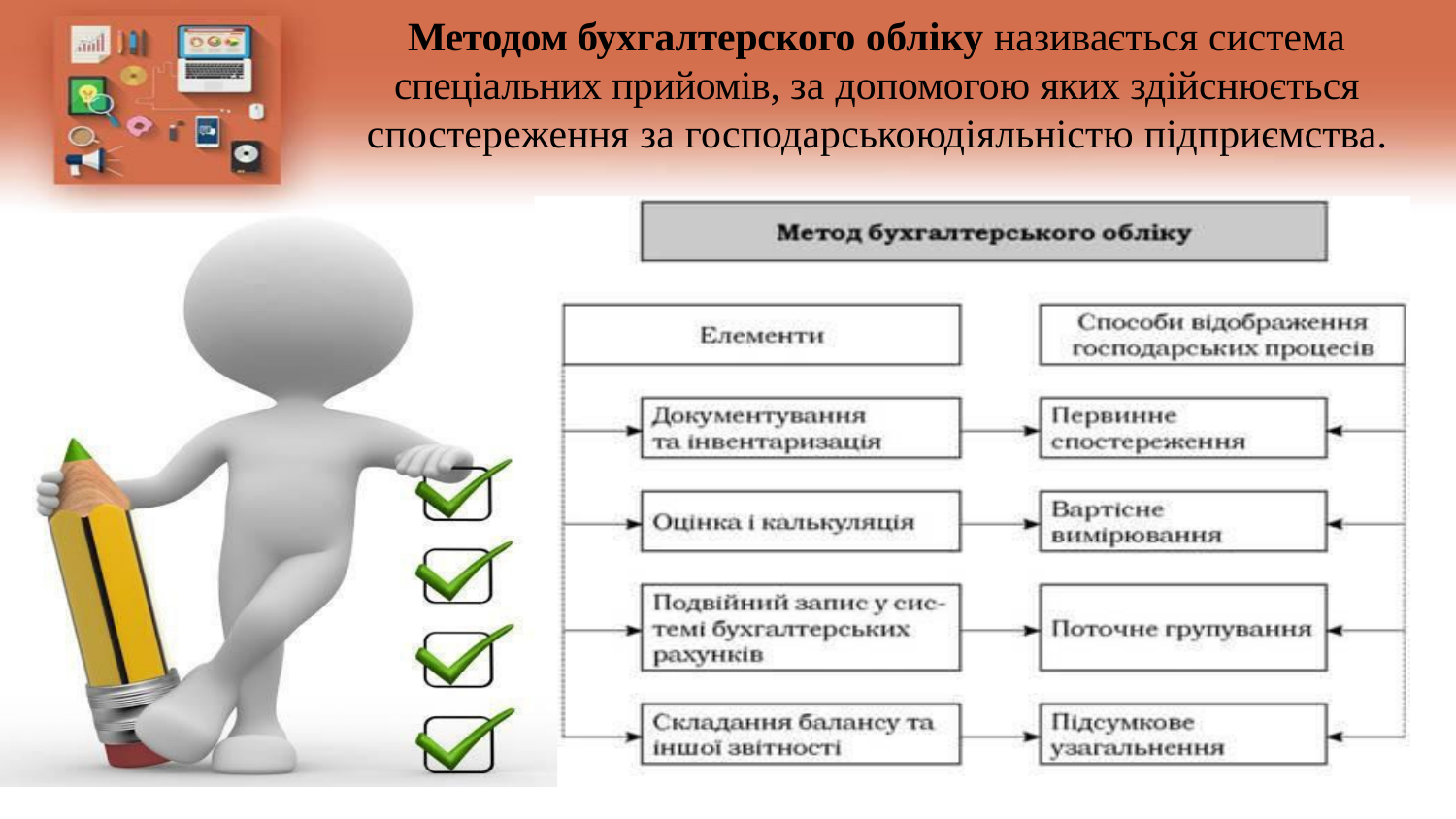

Методом бухгалтерского обліку називається система
спеціальних прийомів, за допомогою яких здійснюється  спостереження за господарськоюдіяльністю підприємства.